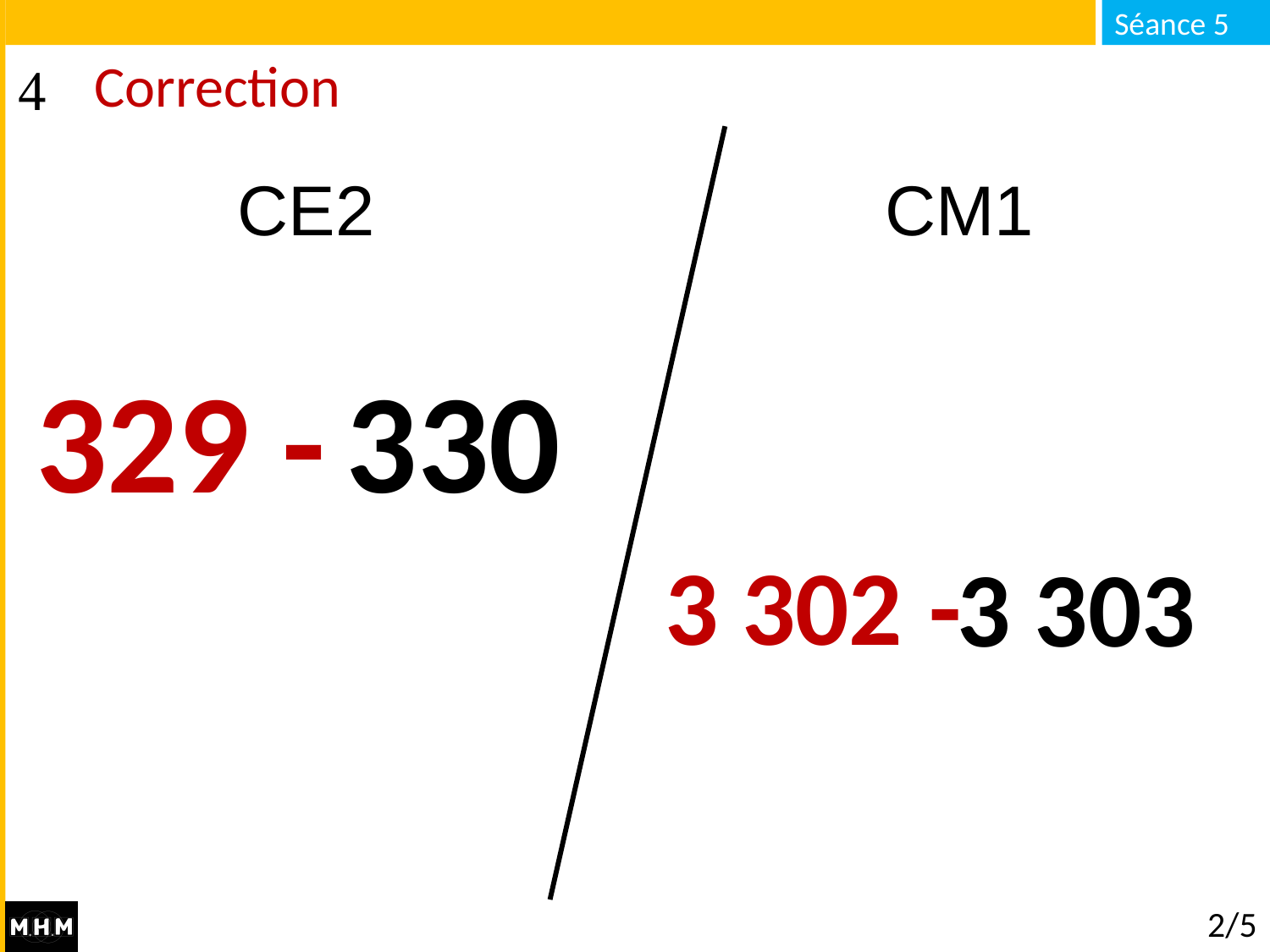

# Correction

CE2                          CM1
329 -
330
3 302 -
3 303
2/5